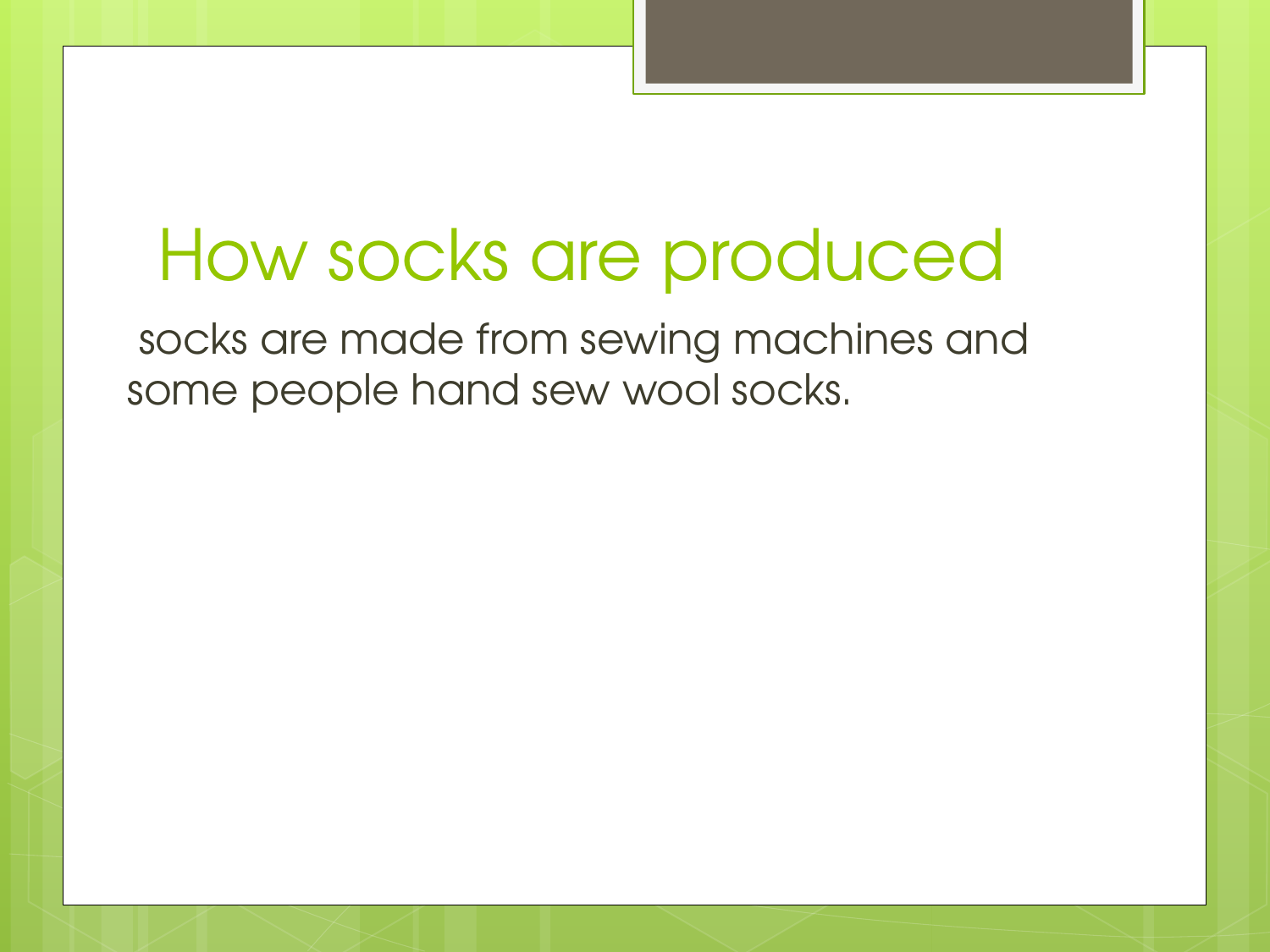

# How socks are produced
 socks are made from sewing machines and some people hand sew wool socks.